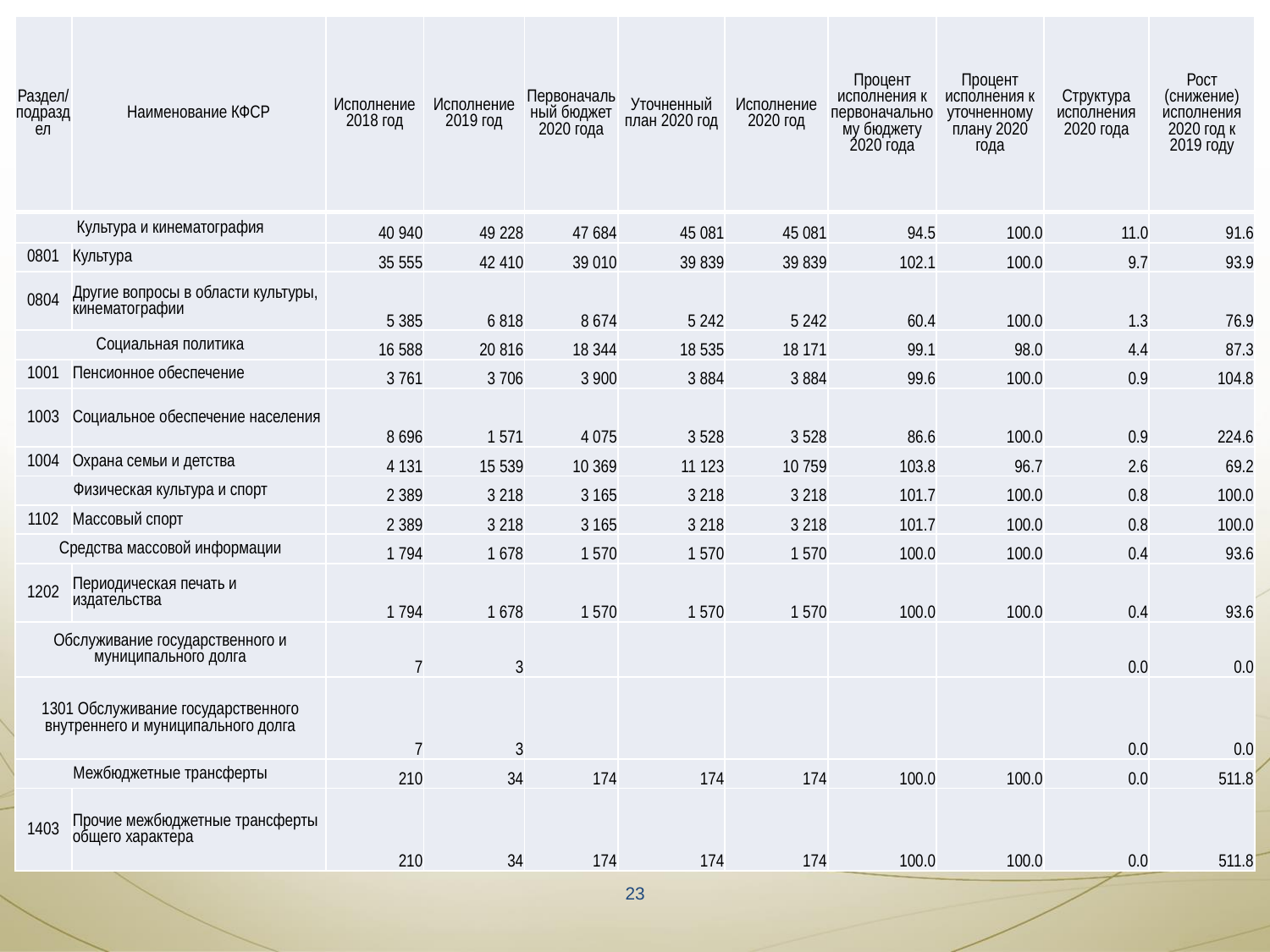

| Раздел/подраздел | Наименование КФСР | Исполнение 2018 год | Исполнение 2019 год | Первоначальный бюджет 2020 года | Уточненный план 2020 год | Исполнение 2020 год | Процент исполнения к первоначальному бюджету 2020 года | Процент исполнения к уточненному плану 2020 года | Структура исполнения 2020 года | Рост (снижение) исполнения 2020 год к 2019 году |
| --- | --- | --- | --- | --- | --- | --- | --- | --- | --- | --- |
| Культура и кинематография |  | 40 940 | 49 228 | 47 684 | 45 081 | 45 081 | 94.5 | 100.0 | 11.0 | 91.6 |
| --- | --- | --- | --- | --- | --- | --- | --- | --- | --- | --- |
| 0801 | Культура | 35 555 | 42 410 | 39 010 | 39 839 | 39 839 | 102.1 | 100.0 | 9.7 | 93.9 |
| 0804 | Другие вопросы в области культуры, кинематографии | 5 385 | 6 818 | 8 674 | 5 242 | 5 242 | 60.4 | 100.0 | 1.3 | 76.9 |
| Социальная политика |  | 16 588 | 20 816 | 18 344 | 18 535 | 18 171 | 99.1 | 98.0 | 4.4 | 87.3 |
| 1001 | Пенсионное обеспечение | 3 761 | 3 706 | 3 900 | 3 884 | 3 884 | 99.6 | 100.0 | 0.9 | 104.8 |
| 1003 | Социальное обеспечение населения | 8 696 | 1 571 | 4 075 | 3 528 | 3 528 | 86.6 | 100.0 | 0.9 | 224.6 |
| 1004 | Охрана семьи и детства | 4 131 | 15 539 | 10 369 | 11 123 | 10 759 | 103.8 | 96.7 | 2.6 | 69.2 |
| Физическая культура и спорт |  | 2 389 | 3 218 | 3 165 | 3 218 | 3 218 | 101.7 | 100.0 | 0.8 | 100.0 |
| 1102 | Массовый спорт | 2 389 | 3 218 | 3 165 | 3 218 | 3 218 | 101.7 | 100.0 | 0.8 | 100.0 |
| Средства массовой информации |  | 1 794 | 1 678 | 1 570 | 1 570 | 1 570 | 100.0 | 100.0 | 0.4 | 93.6 |
| 1202 | Периодическая печать и издательства | 1 794 | 1 678 | 1 570 | 1 570 | 1 570 | 100.0 | 100.0 | 0.4 | 93.6 |
| Обслуживание государственного и муниципального долга |  | 7 | 3 |  |  |  |  |  | 0.0 | 0.0 |
| 1301 Обслуживание государственного внутреннего и муниципального долга |  | 7 | 3 |  |  |  |  |  | 0.0 | 0.0 |
| Межбюджетные трансферты |  | 210 | 34 | 174 | 174 | 174 | 100.0 | 100.0 | 0.0 | 511.8 |
| 1403 | Прочие межбюджетные трансферты общего характера | 210 | 34 | 174 | 174 | 174 | 100.0 | 100.0 | 0.0 | 511.8 |
23